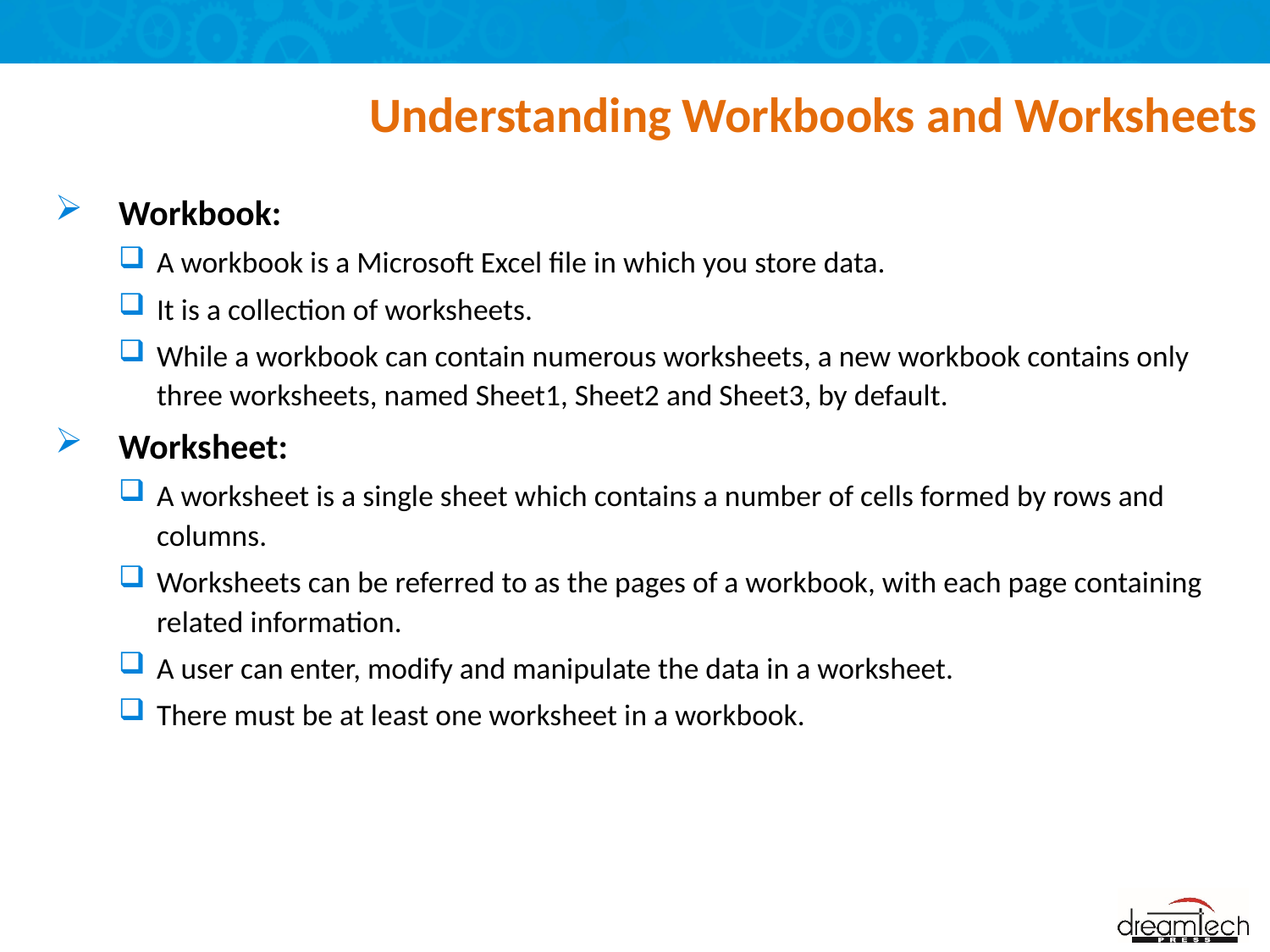

# Understanding Workbooks and Worksheets
Workbook:
A workbook is a Microsoft Excel file in which you store data.
It is a collection of worksheets.
While a workbook can contain numerous worksheets, a new workbook contains only three worksheets, named Sheet1, Sheet2 and Sheet3, by default.
Worksheet:
A worksheet is a single sheet which contains a number of cells formed by rows and columns.
Worksheets can be referred to as the pages of a workbook, with each page containing related information.
A user can enter, modify and manipulate the data in a worksheet.
There must be at least one worksheet in a workbook.